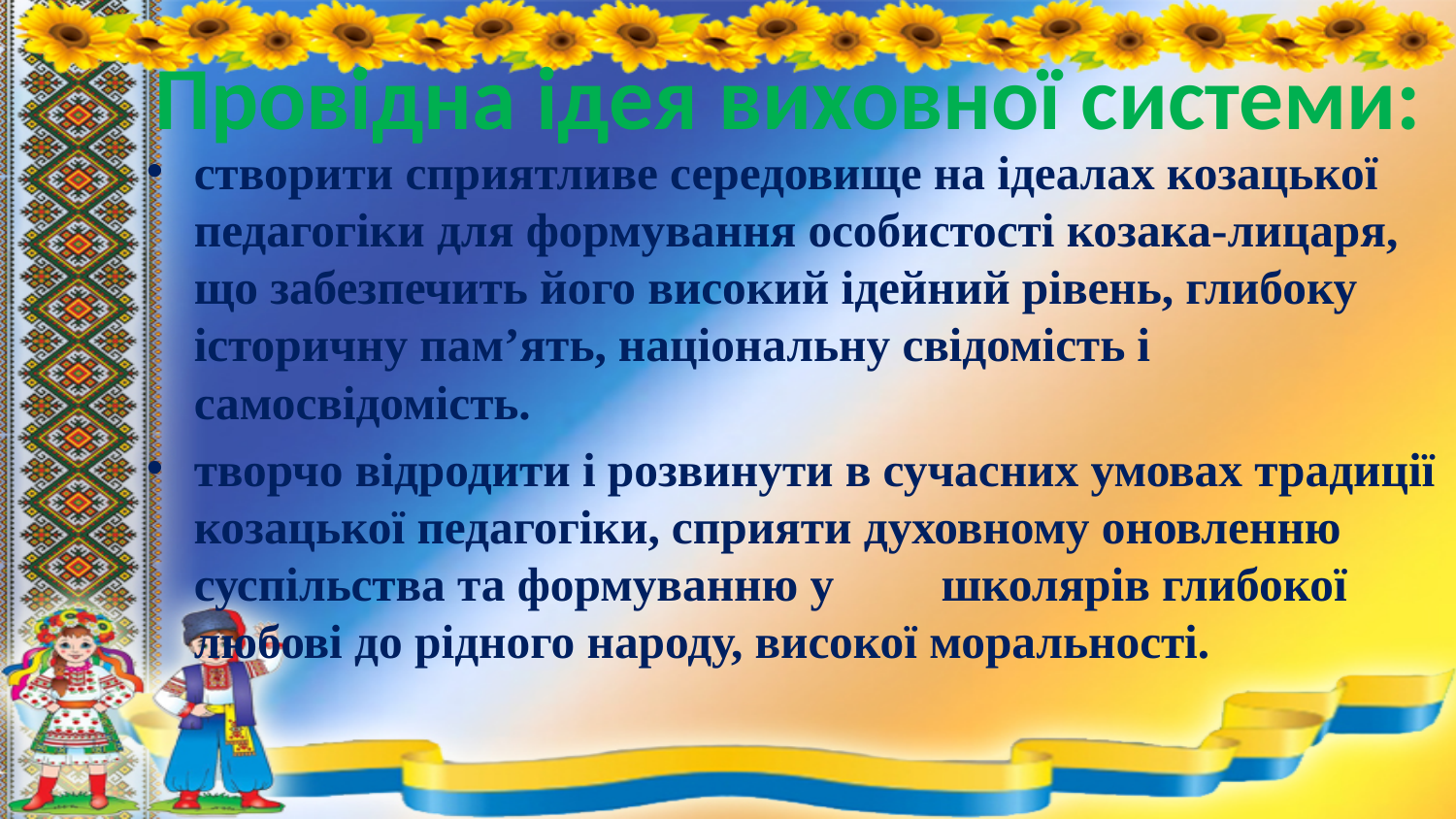

# Провідна ідея виховної системи:
створити сприятливе середовище на ідеалах козацької педагогіки для формування особистості козака-лицаря, що забезпечить його високий ідейний рівень, глибоку історичну пам’ять, національну свідомість і самосвідомість.
творчо відродити і розвинути в сучасних умовах традиції козацької педагогіки, сприяти духовному оновленню суспільства та формуванню у         школярів глибокої любові до рідного народу, високої моральності.